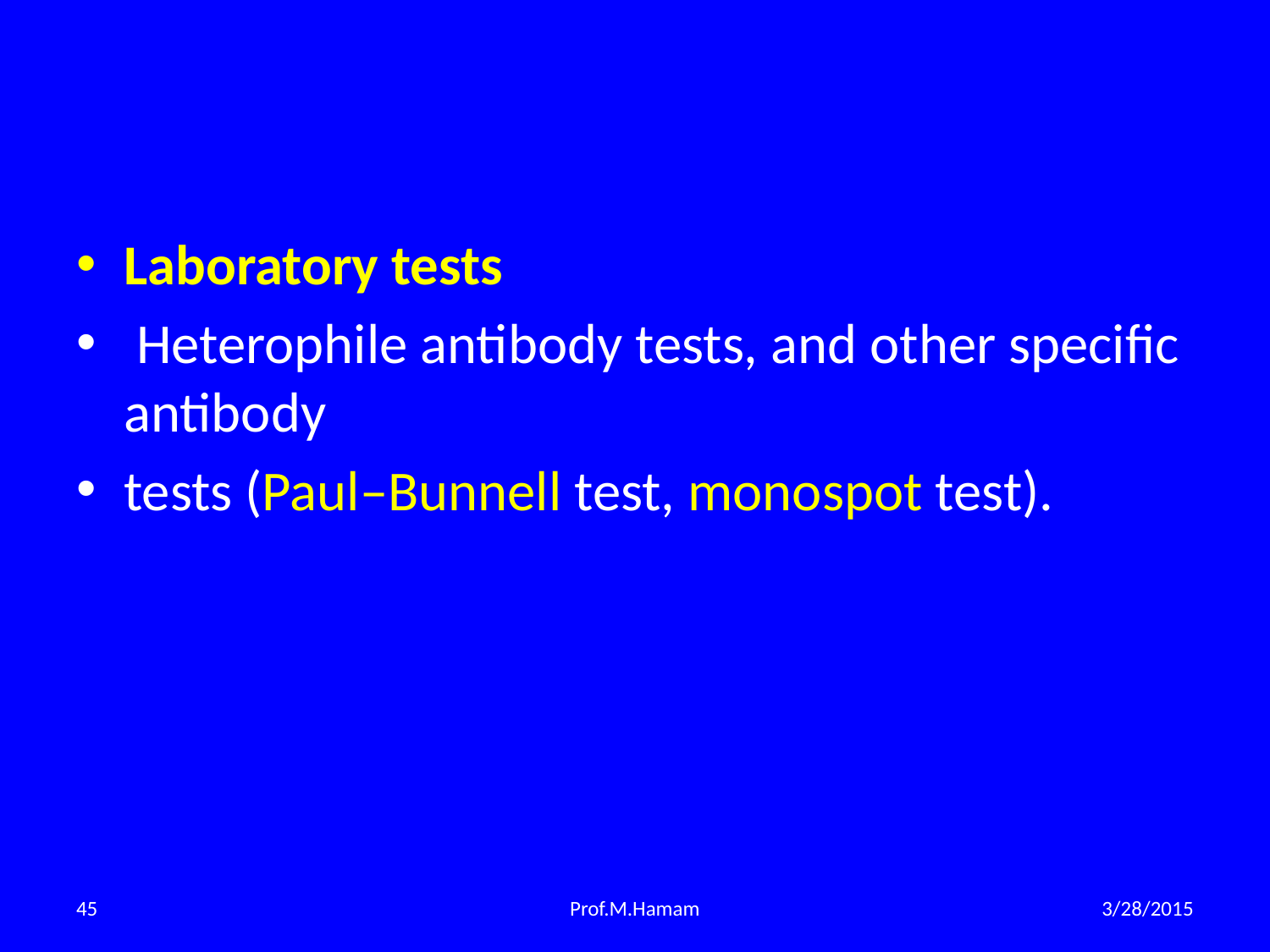

#
Laboratory tests
 Heterophile antibody tests, and other specific antibody
tests (Paul–Bunnell test, monospot test).

45
Prof.M.Hamam
3/28/2015